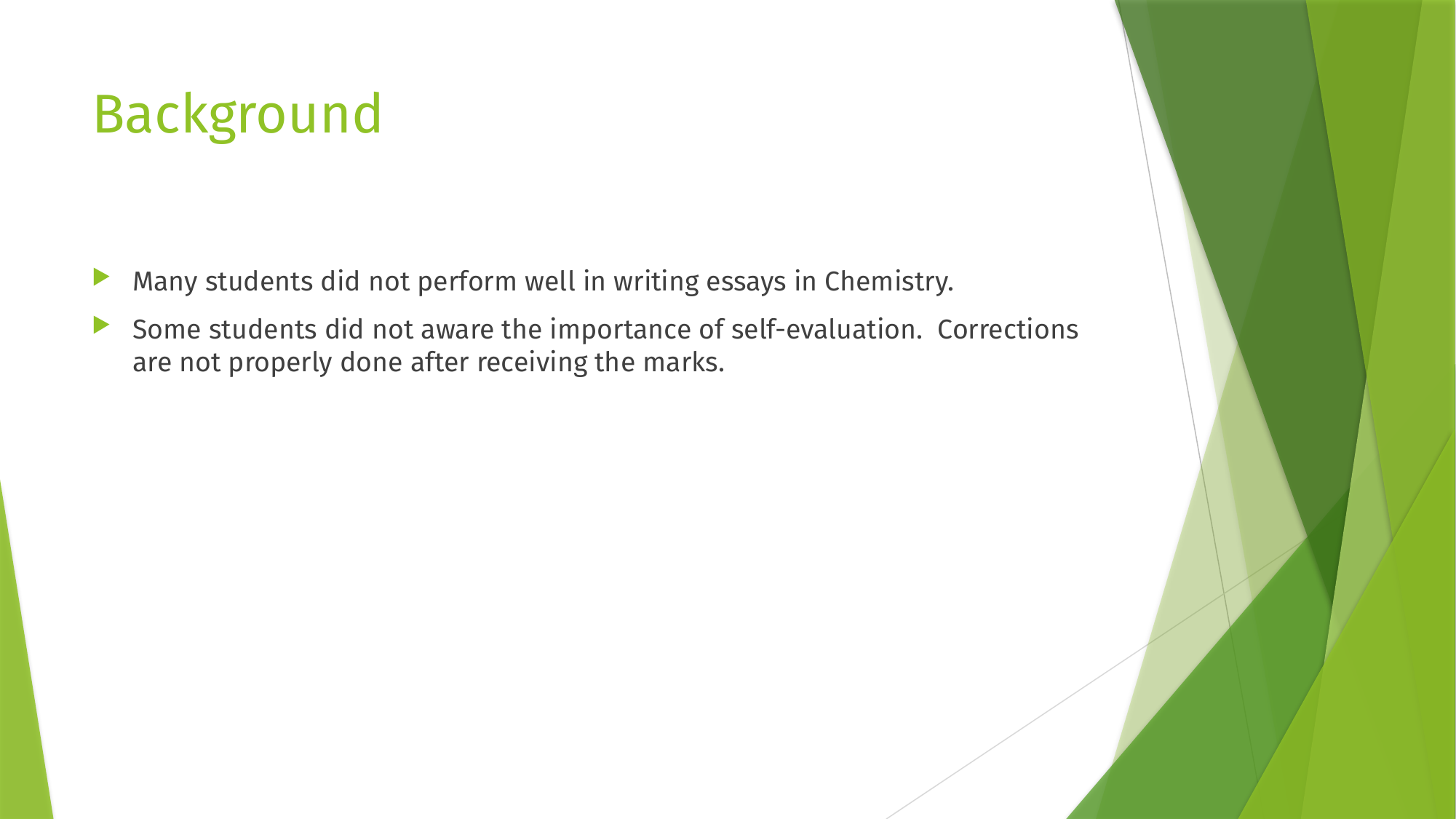

# Background
Many students did not perform well in writing essays in Chemistry.
Some students did not aware the importance of self-evaluation.  Corrections are not properly done after receiving the marks.